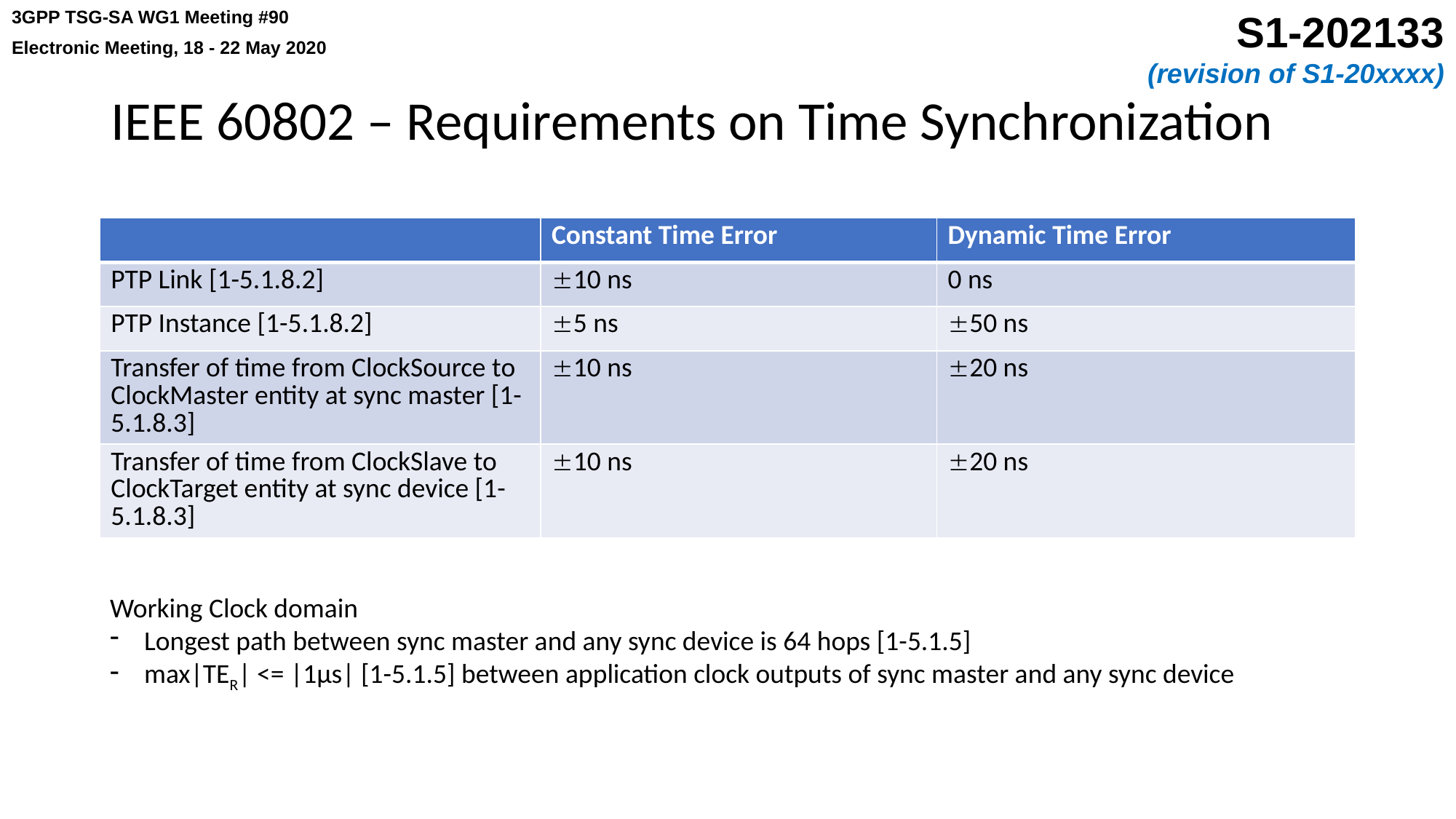

# IEEE 60802 – Requirements on Time Synchronization
|  | Constant Time Error | Dynamic Time Error |
| --- | --- | --- |
| PTP Link [1-5.1.8.2] | ±10 ns | 0 ns |
| PTP Instance [1-5.1.8.2] | ±5 ns | ±50 ns |
| Transfer of time from ClockSource to ClockMaster entity at sync master [1-5.1.8.3] | ±10 ns | ±20 ns |
| Transfer of time from ClockSlave to ClockTarget entity at sync device [1-5.1.8.3] | ±10 ns | ±20 ns |
Working Clock domain
Longest path between sync master and any sync device is 64 hops [1-5.1.5]
max|TER| <= |1µs| [1-5.1.5] between application clock outputs of sync master and any sync device